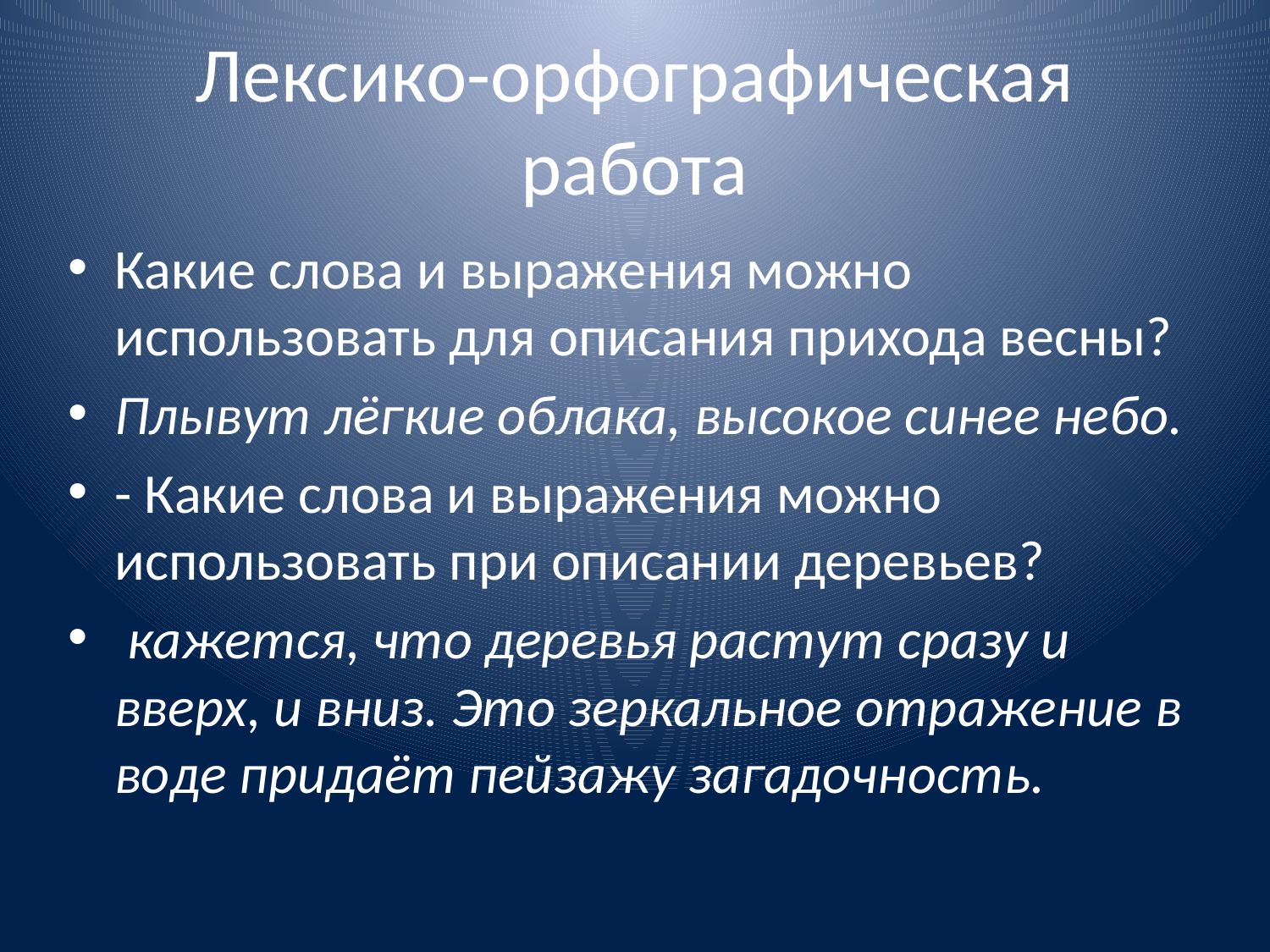

# Лексико-орфографическая работа
Какие слова и выражения можно использовать для описания прихода весны?
Плывут лёгкие облака, высокое синее небо.
- Какие слова и выражения можно использовать при описании деревьев?
 кажется, что деревья растут сразу и вверх, и вниз. Это зеркальное отражение в воде придаёт пейзажу загадочность.